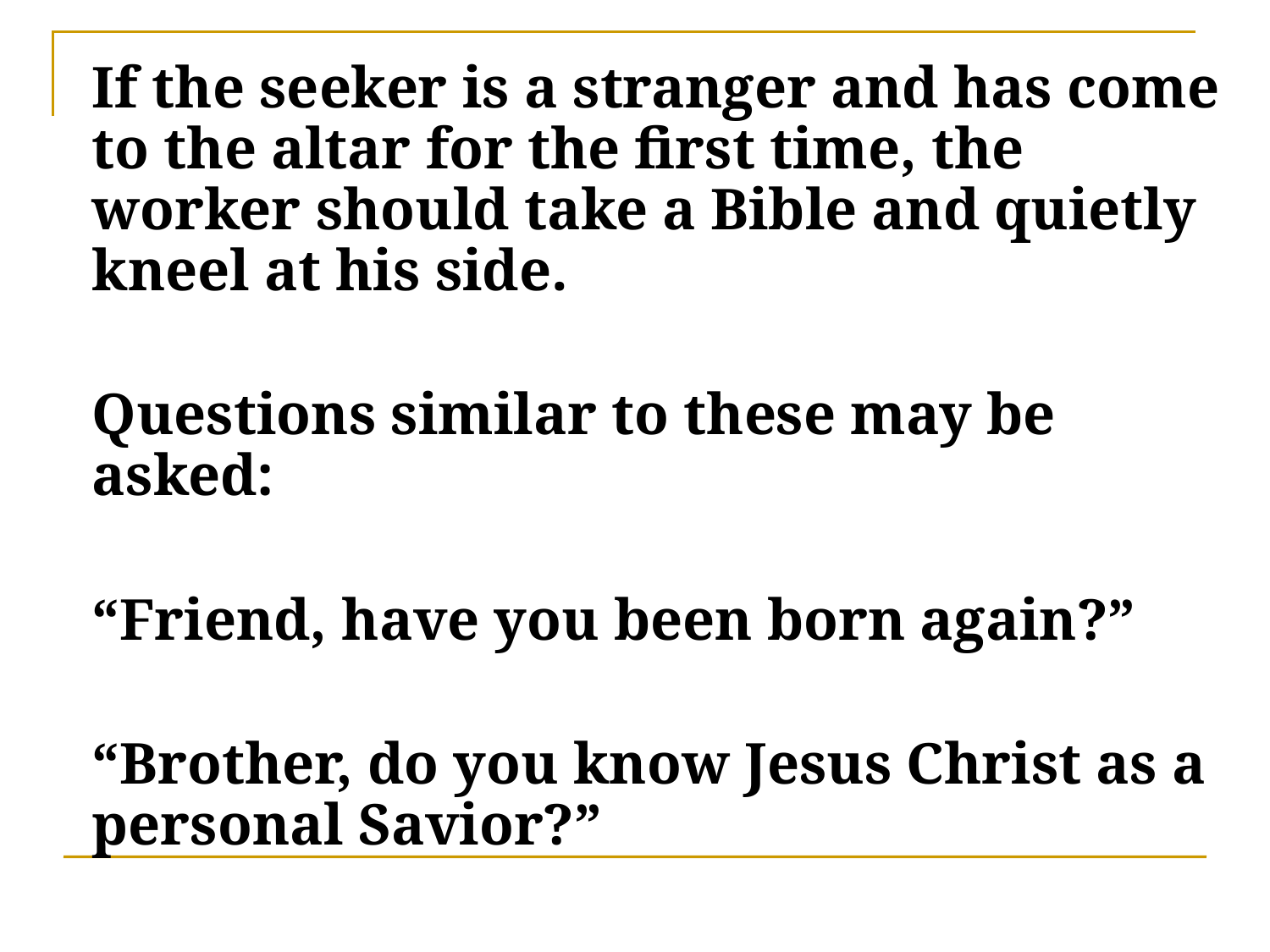

If the seeker is a stranger and has come to the altar for the first time, the worker should take a Bible and quietly kneel at his side.

	Questions similar to these may be asked:

	“Friend, have you been born again?”

	“Brother, do you know Jesus Christ as a personal Savior?”